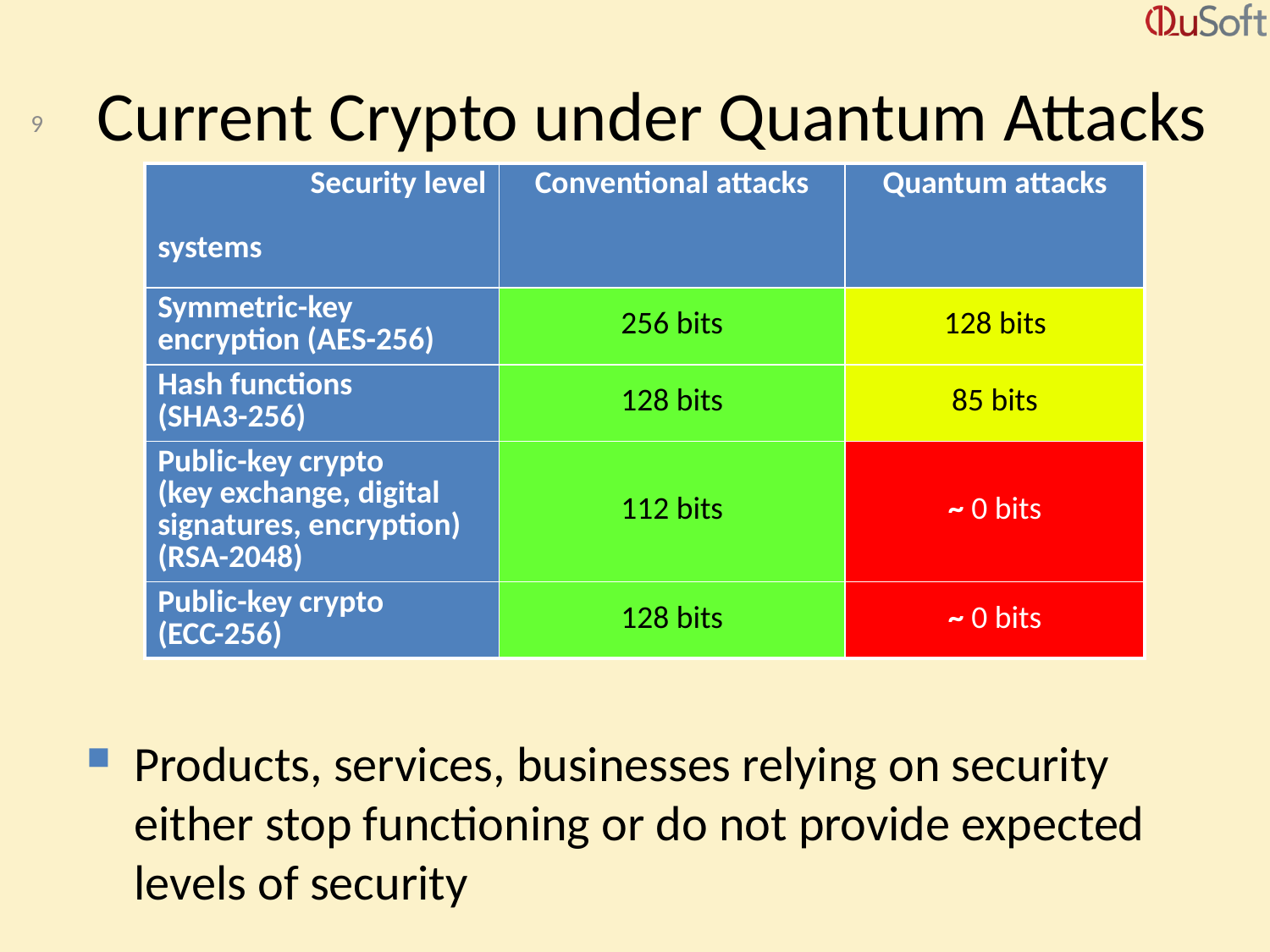

# Current Crypto under Quantum Attacks
9
| Security level systems | Conventional attacks | Quantum attacks |
| --- | --- | --- |
| Symmetric-key encryption (AES-256) | 256 bits | 128 bits |
| Hash functions (SHA3-256) | 128 bits | 85 bits |
| Public-key crypto (key exchange, digital signatures, encryption) (RSA-2048) | 112 bits | ~ 0 bits |
| Public-key crypto (ECC-256) | 128 bits | ~ 0 bits |
Products, services, businesses relying on security either stop functioning or do not provide expected levels of security